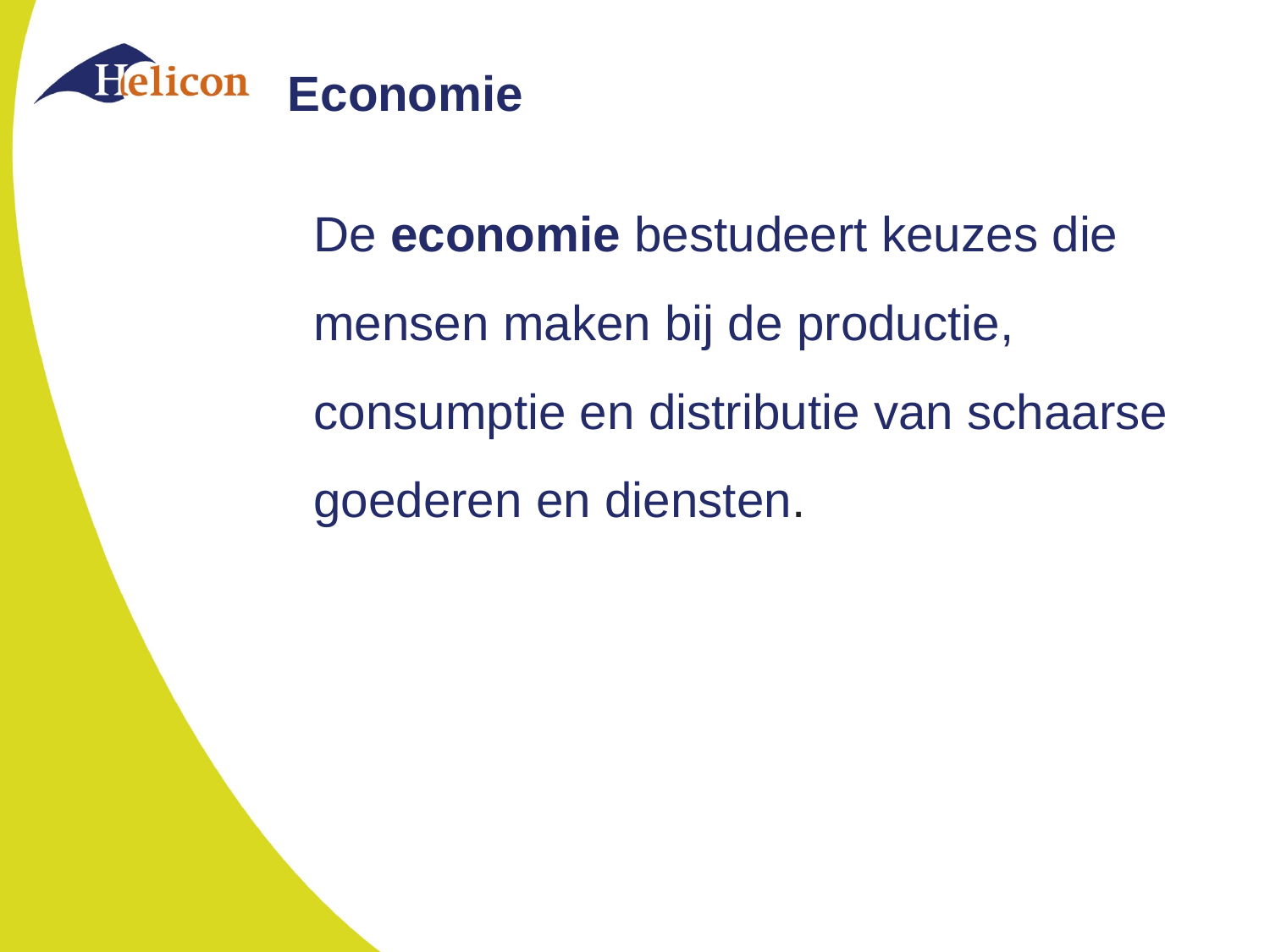

# Economie
De economie bestudeert keuzes die mensen maken bij de productie, consumptie en distributie van schaarse goederen en diensten.